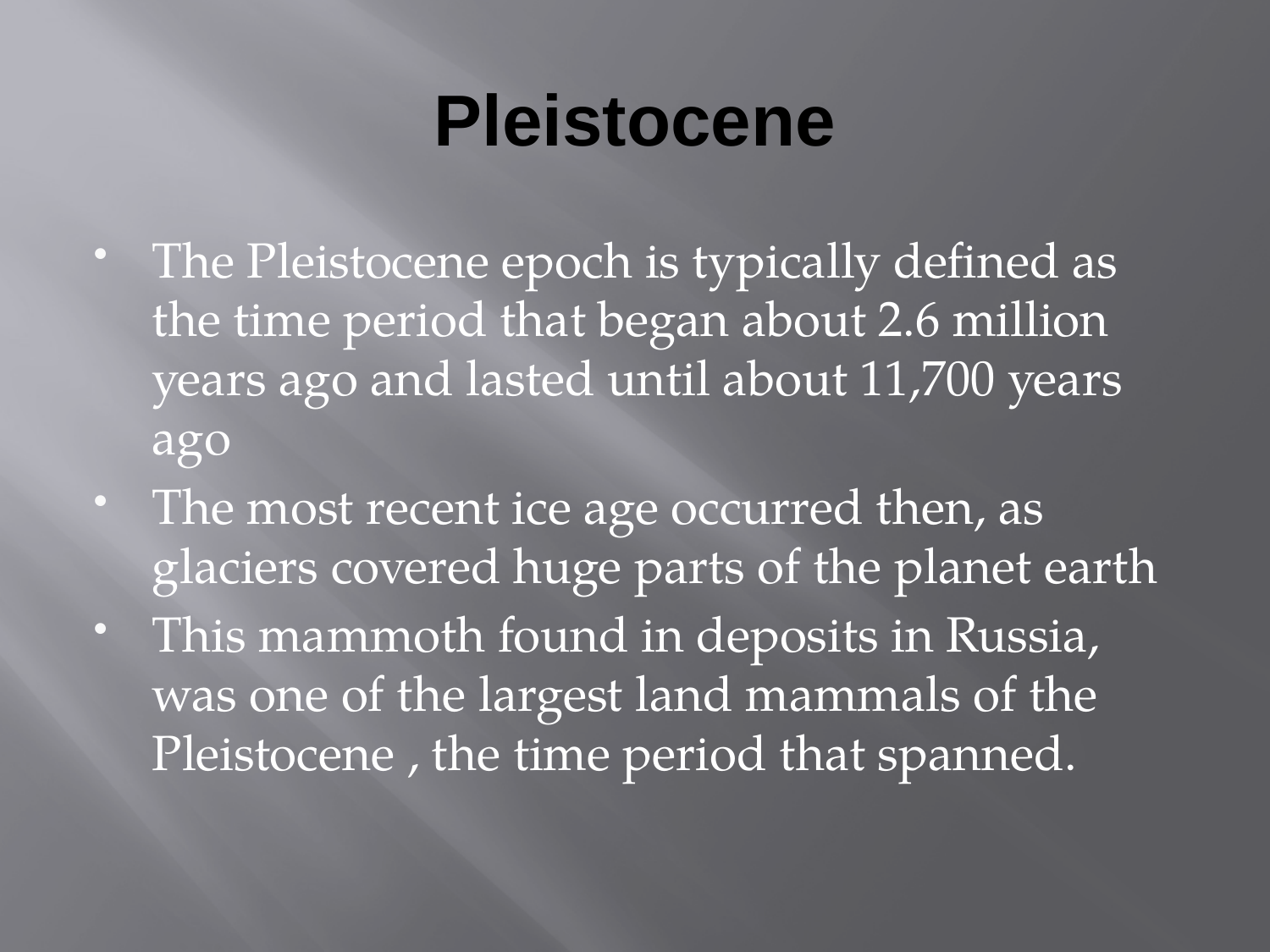

# Pleistocene
The Pleistocene epoch is typically defined as the time period that began about 2.6 million years ago and lasted until about 11,700 years ago
The most recent ice age occurred then, as glaciers covered huge parts of the planet earth
This mammoth found in deposits in Russia, was one of the largest land mammals of the Pleistocene , the time period that spanned.